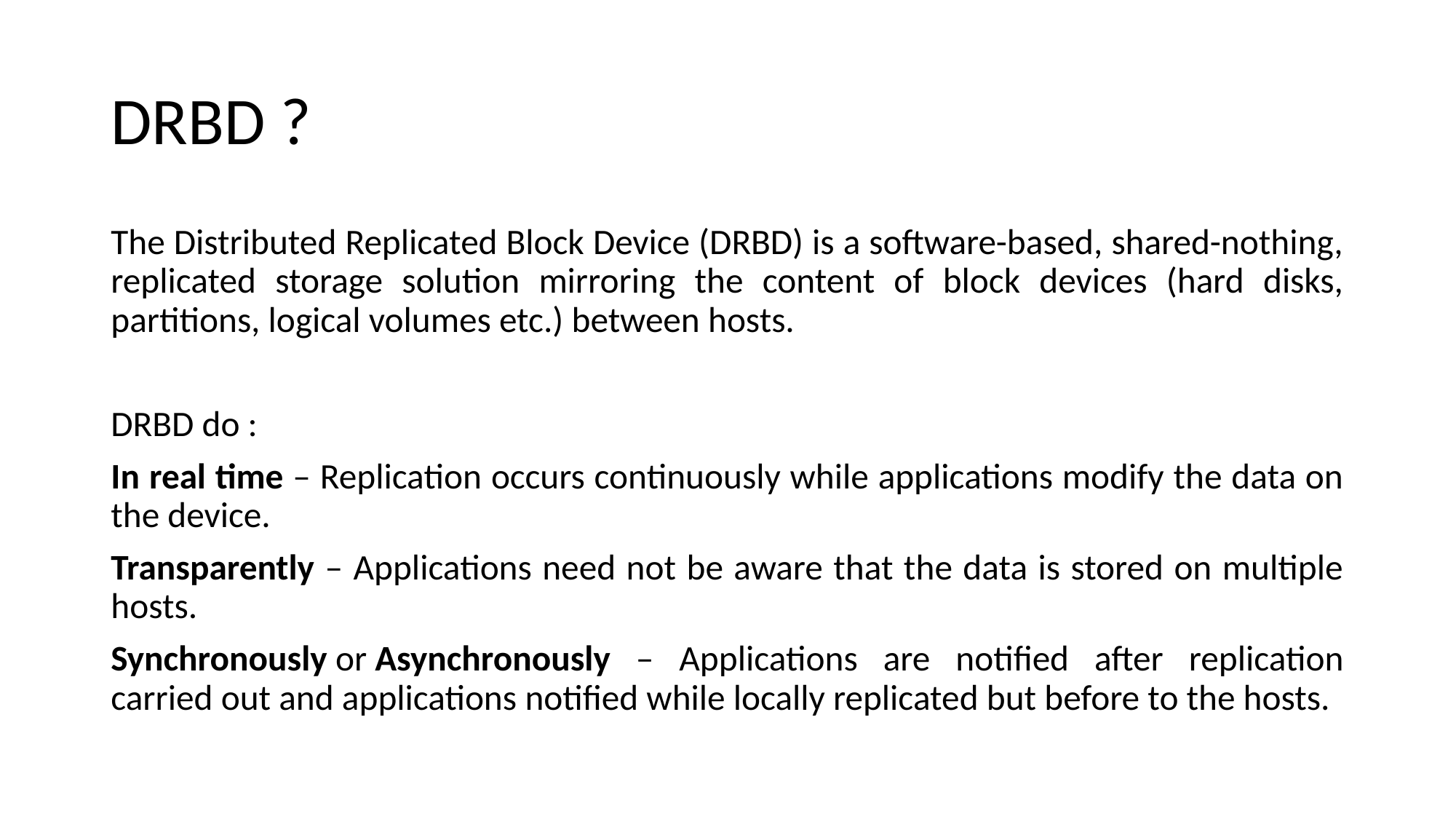

# DRBD ?
The Distributed Replicated Block Device (DRBD) is a software-based, shared-nothing, replicated storage solution mirroring the content of block devices (hard disks, partitions, logical volumes etc.) between hosts.

DRBD do :
In real time – Replication occurs continuously while applications modify the data on the device.
Transparently – Applications need not be aware that the data is stored on multiple hosts.
Synchronously or Asynchronously – Applications are notified after replication carried out and applications notified while locally replicated but before to the hosts.